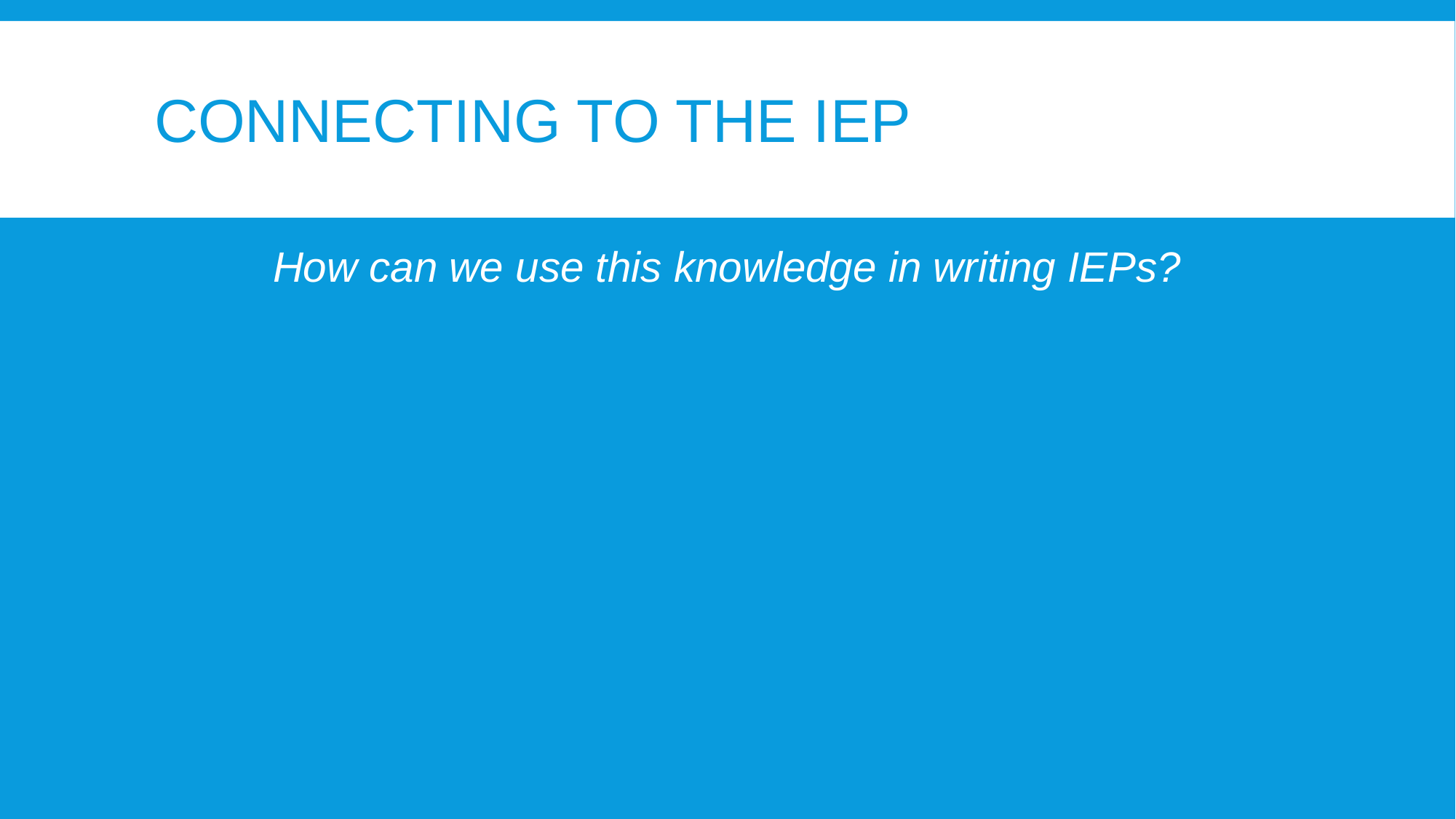

# Connecting to the iep
How can we use this knowledge in writing IEPs?